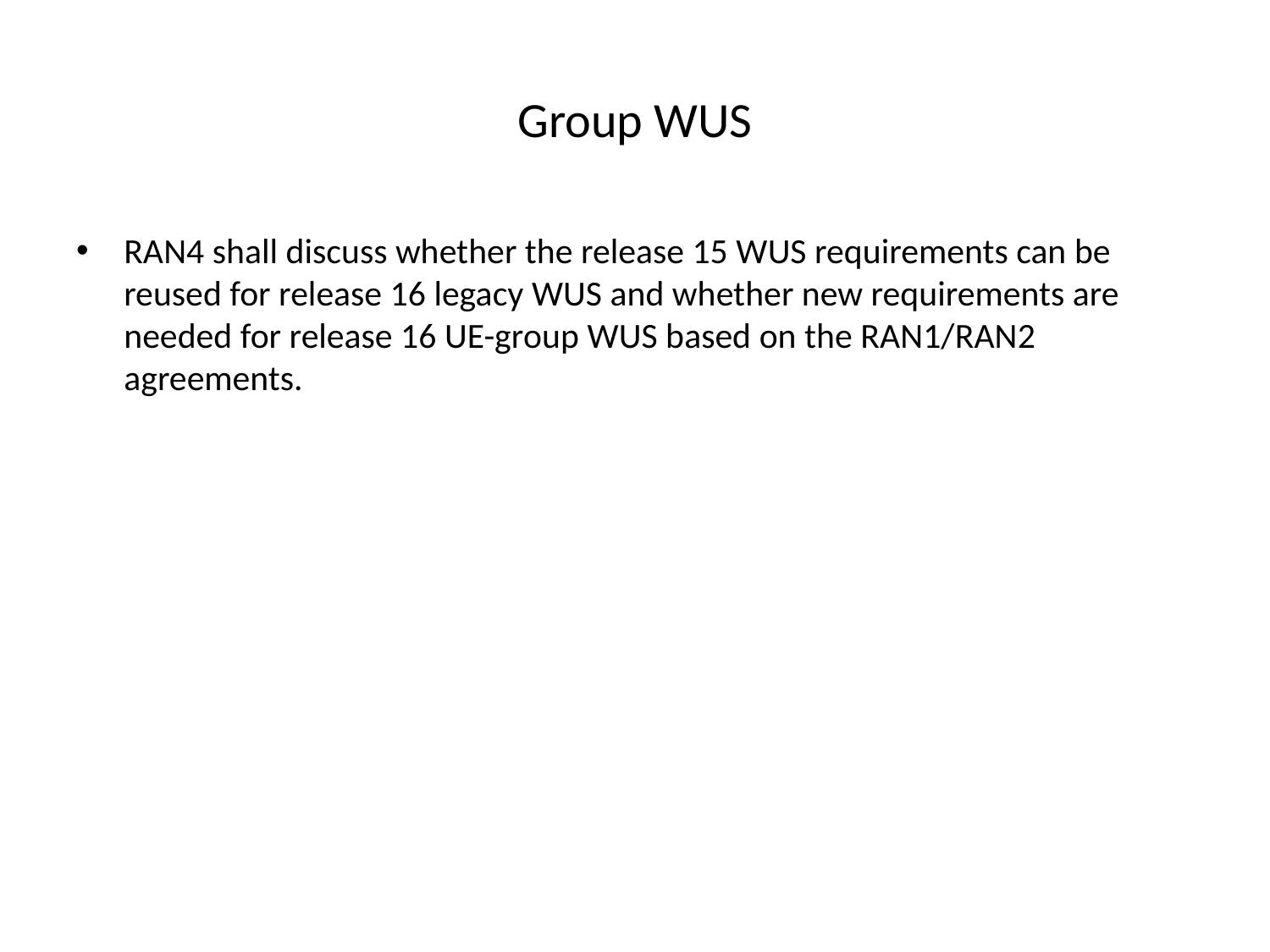

# Group WUS
RAN4 shall discuss whether the release 15 WUS requirements can be reused for release 16 legacy WUS and whether new requirements are needed for release 16 UE-group WUS based on the RAN1/RAN2 agreements.